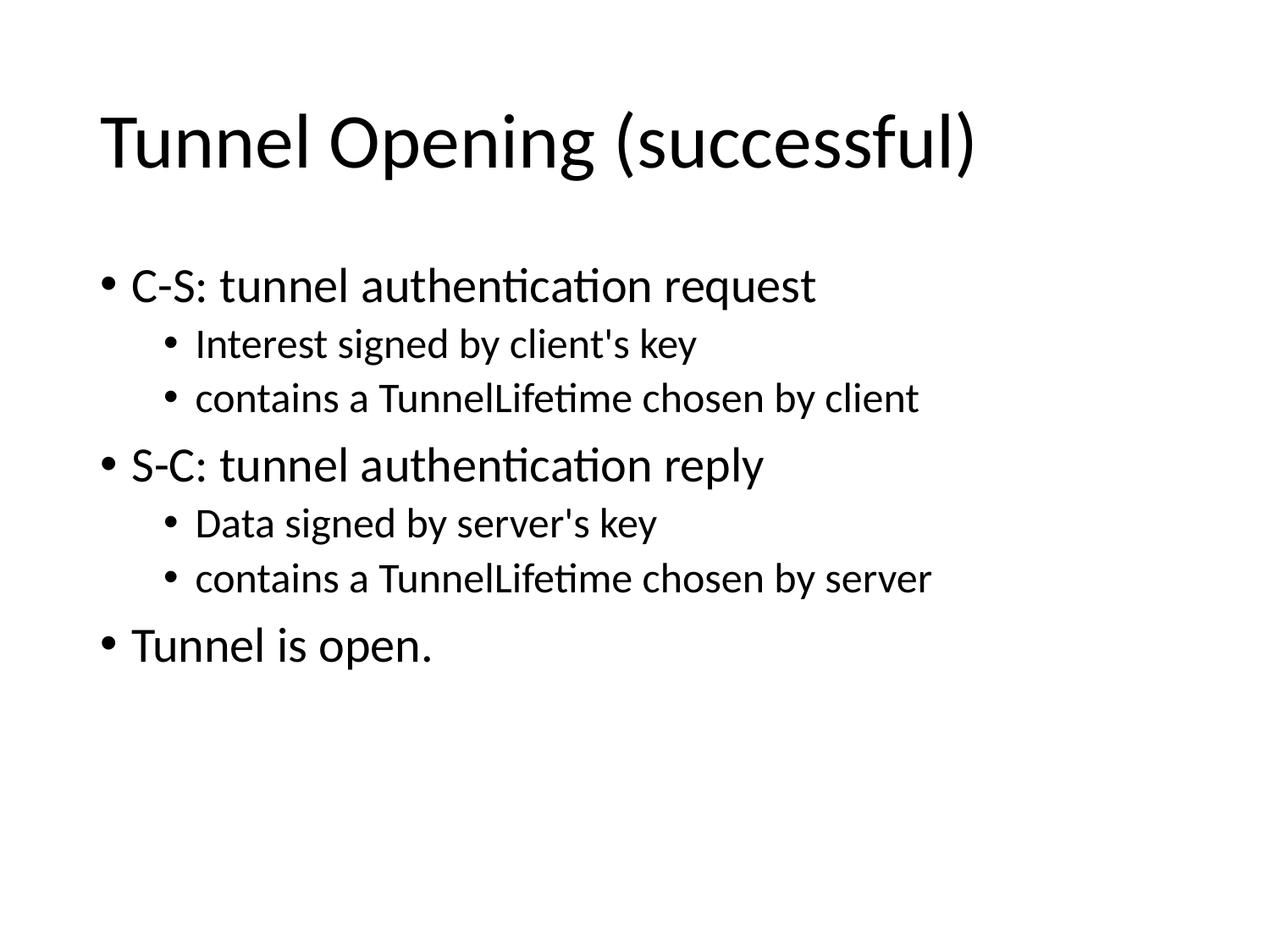

# Tunnel Opening (successful)
C-S: tunnel authentication request
Interest signed by client's key
contains a TunnelLifetime chosen by client
S-C: tunnel authentication reply
Data signed by server's key
contains a TunnelLifetime chosen by server
Tunnel is open.